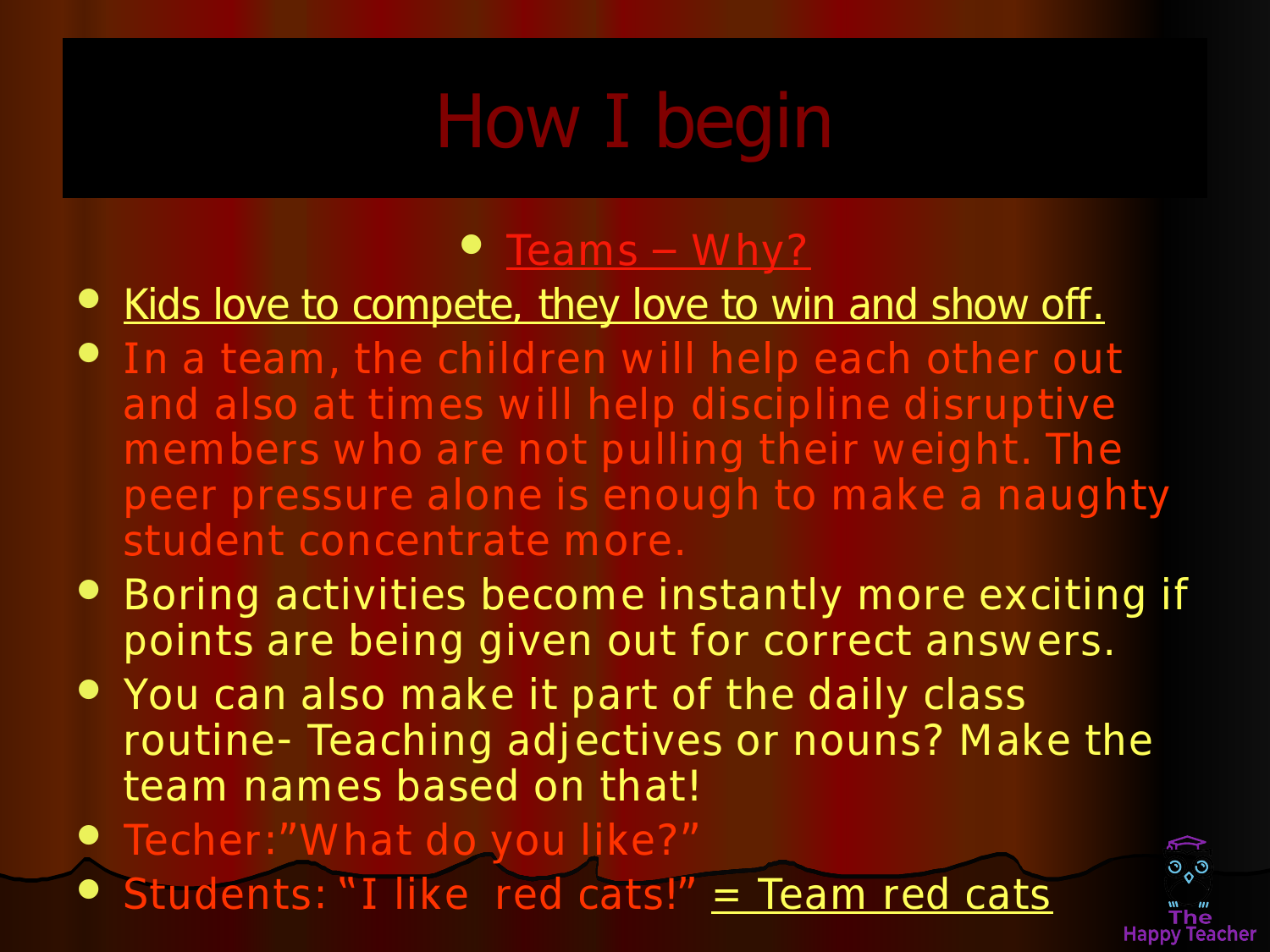

# How I begin
Teams – Why?
Kids love to compete, they love to win and show off.
In a team, the children will help each other out and also at times will help discipline disruptive members who are not pulling their weight. The peer pressure alone is enough to make a naughty student concentrate more.
Boring activities become instantly more exciting if points are being given out for correct answers.
You can also make it part of the daily class routine- Teaching adjectives or nouns? Make the team names based on that!
Techer:”What do you like?”
Students: “I like  red cats!” = Team red cats